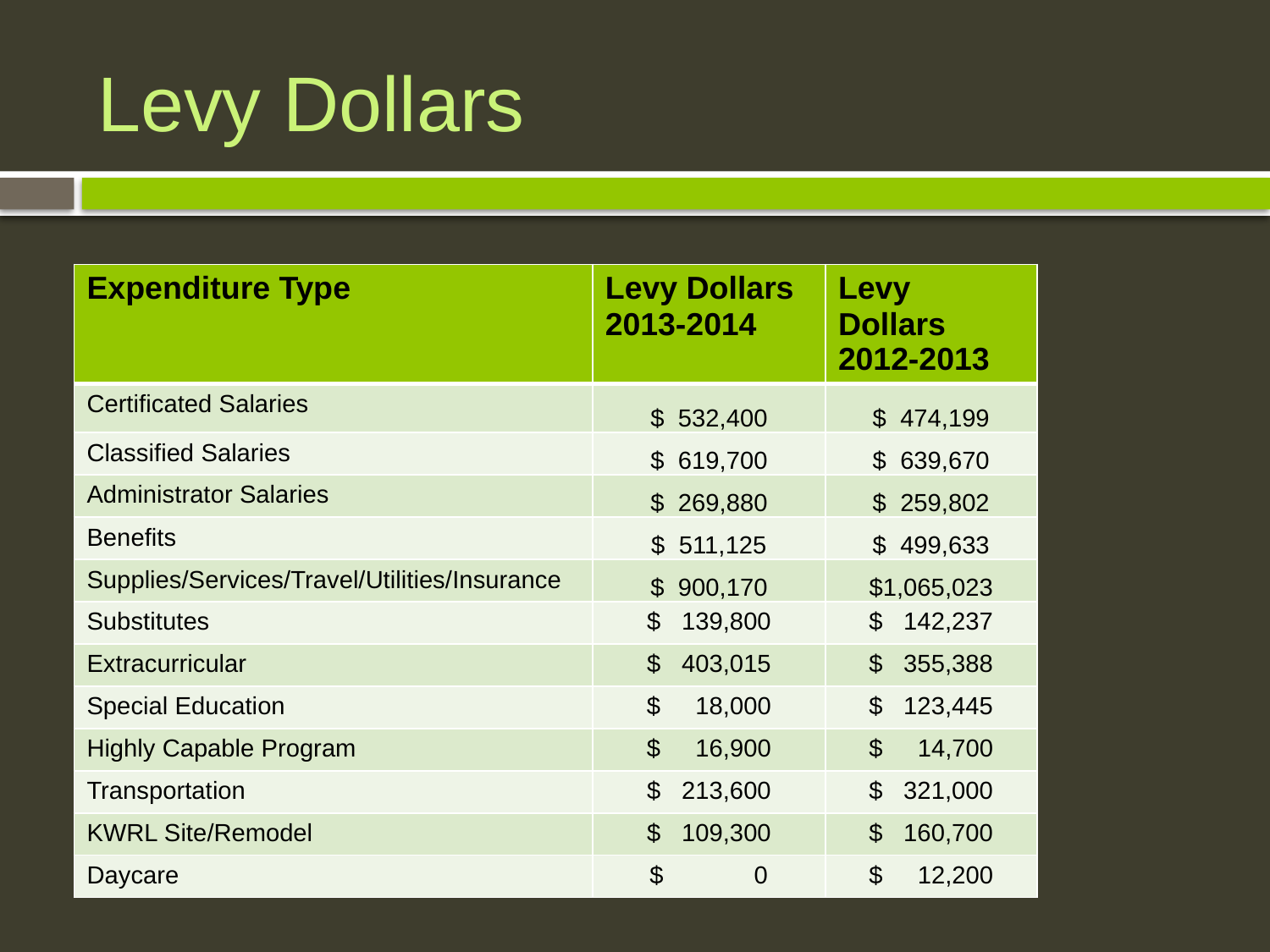

# Levy Dollars
| Expenditure Type | Levy Dollars 2013-2014 | Levy Dollars 2012-2013 |
| --- | --- | --- |
| Certificated Salaries | $ 532,400 | $ 474,199 |
| Classified Salaries | $ 619,700 | $ 639,670 |
| Administrator Salaries | $ 269,880 | $ 259,802 |
| Benefits | $ 511,125 | $ 499,633 |
| Supplies/Services/Travel/Utilities/Insurance | $ 900,170 | $1,065,023 |
| Substitutes | $ 139,800 | $ 142,237 |
| Extracurricular | $ 403,015 | $ 355,388 |
| Special Education | $ 18,000 | $ 123,445 |
| Highly Capable Program | $ 16,900 | $ 14,700 |
| Transportation | $ 213,600 | $ 321,000 |
| KWRL Site/Remodel | $ 109,300 | $ 160,700 |
| Daycare | $ 0 | $ 12,200 |